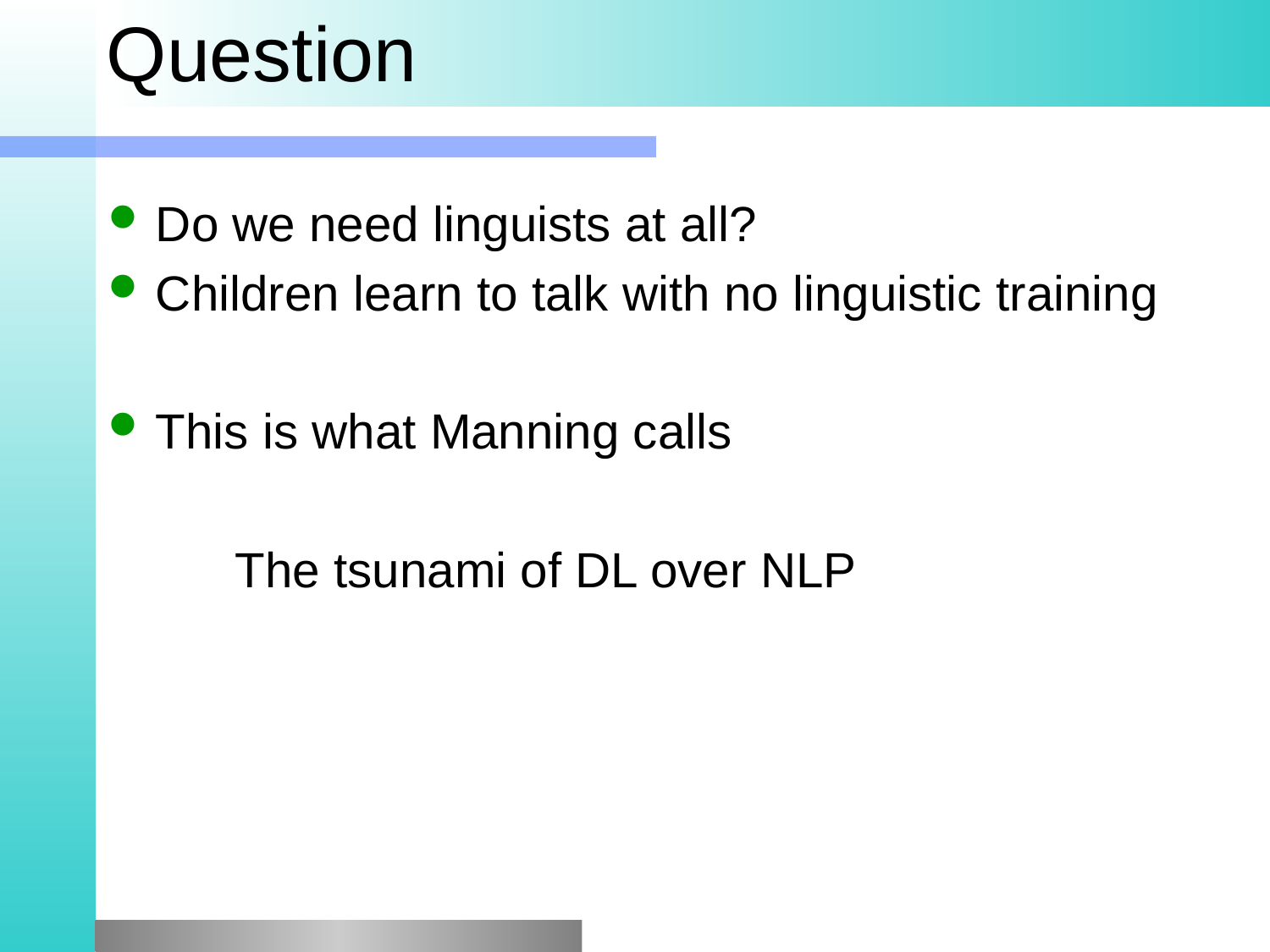

# Question
Do we need linguists at all?
Children learn to talk with no linguistic training

This is what Manning calls

	The tsunami of DL over NLP